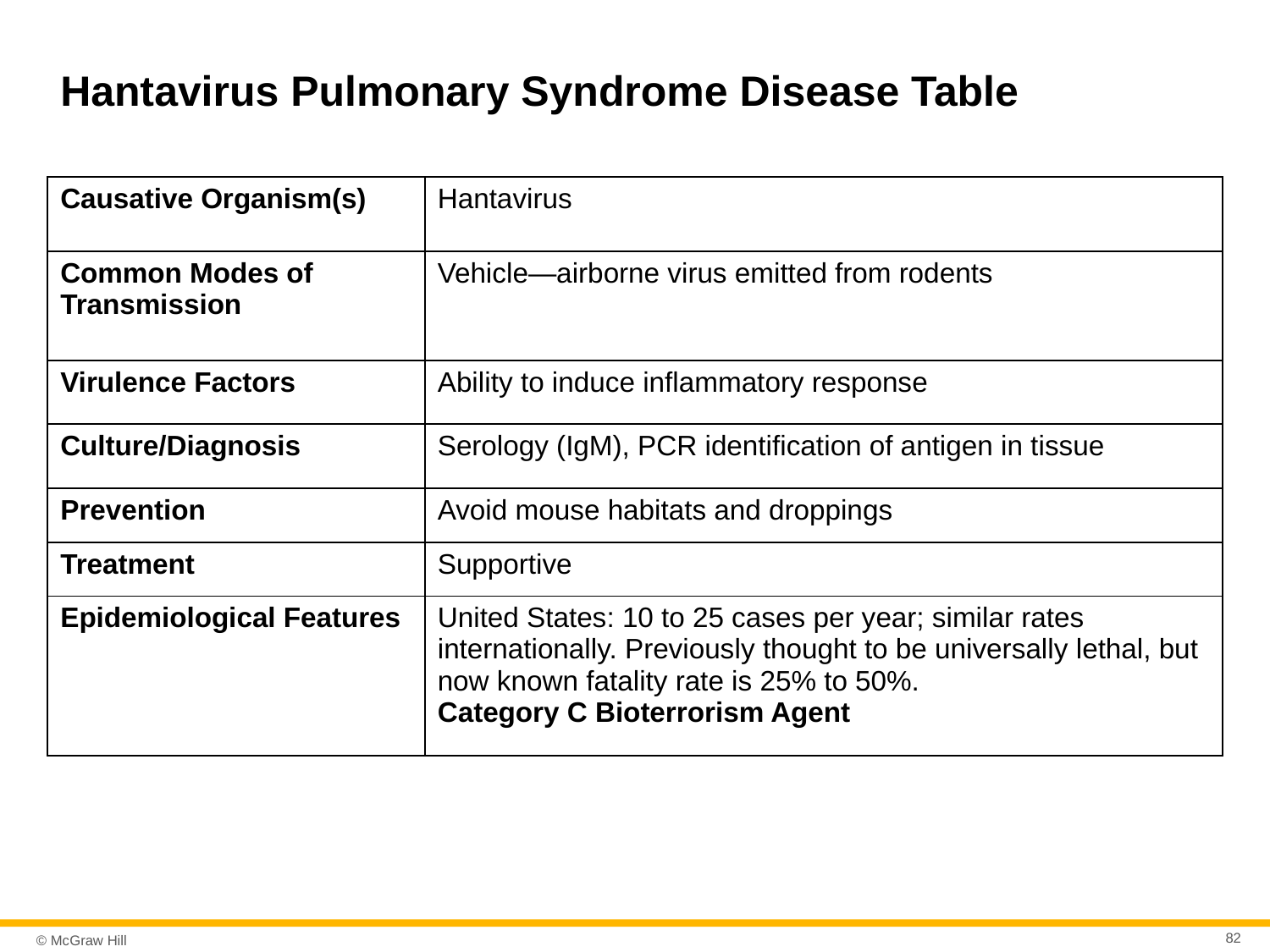

# Hantavirus Pulmonary Syndrome Disease Table
| Causative Organism(s) | Hantavirus |
| --- | --- |
| Common Modes of Transmission | Vehicle—airborne virus emitted from rodents |
| Virulence Factors | Ability to induce inflammatory response |
| Culture/Diagnosis | Serology (IgM), PCR identification of antigen in tissue |
| Prevention | Avoid mouse habitats and droppings |
| Treatment | Supportive |
| Epidemiological Features | United States: 10 to 25 cases per year; similar rates internationally. Previously thought to be universally lethal, but now known fatality rate is 25% to 50%. Category C Bioterrorism Agent |